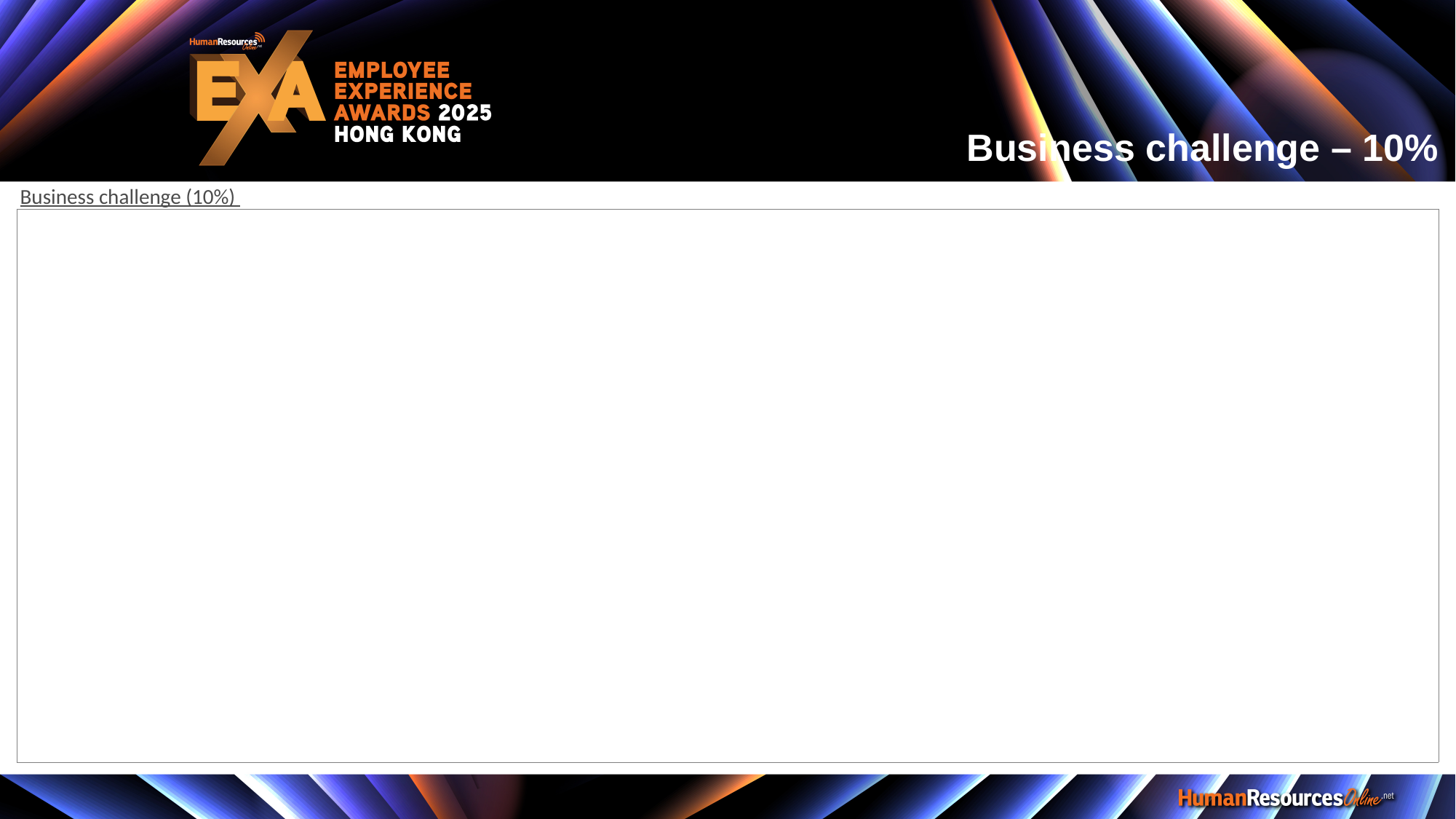

Business challenge – 10%
Business challenge (10%)
|  |
| --- |